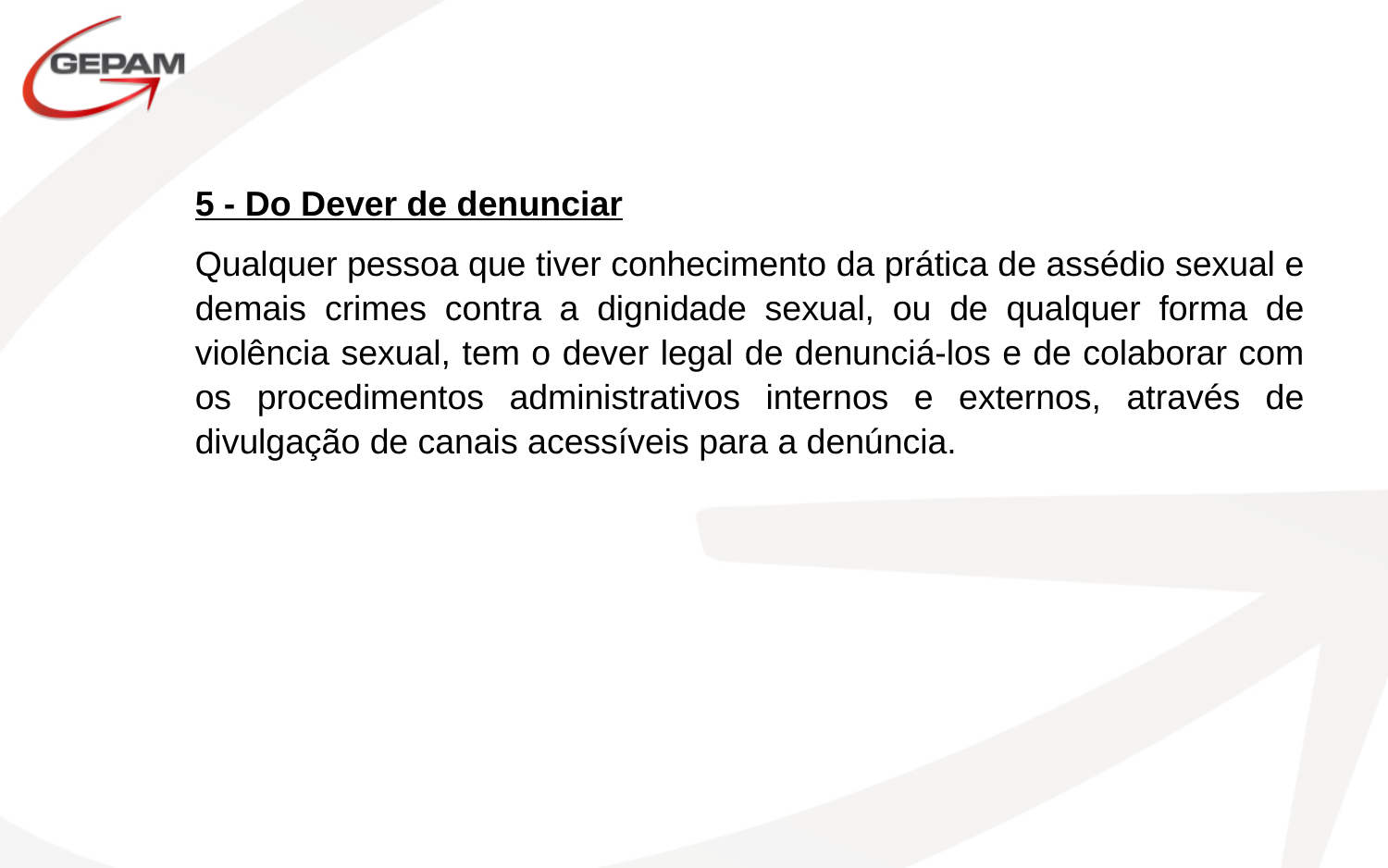

5 - Do Dever de denunciar
Qualquer pessoa que tiver conhecimento da prática de assédio sexual e demais crimes contra a dignidade sexual, ou de qualquer forma de violência sexual, tem o dever legal de denunciá-los e de colaborar com os procedimentos administrativos internos e externos, através de divulgação de canais acessíveis para a denúncia.